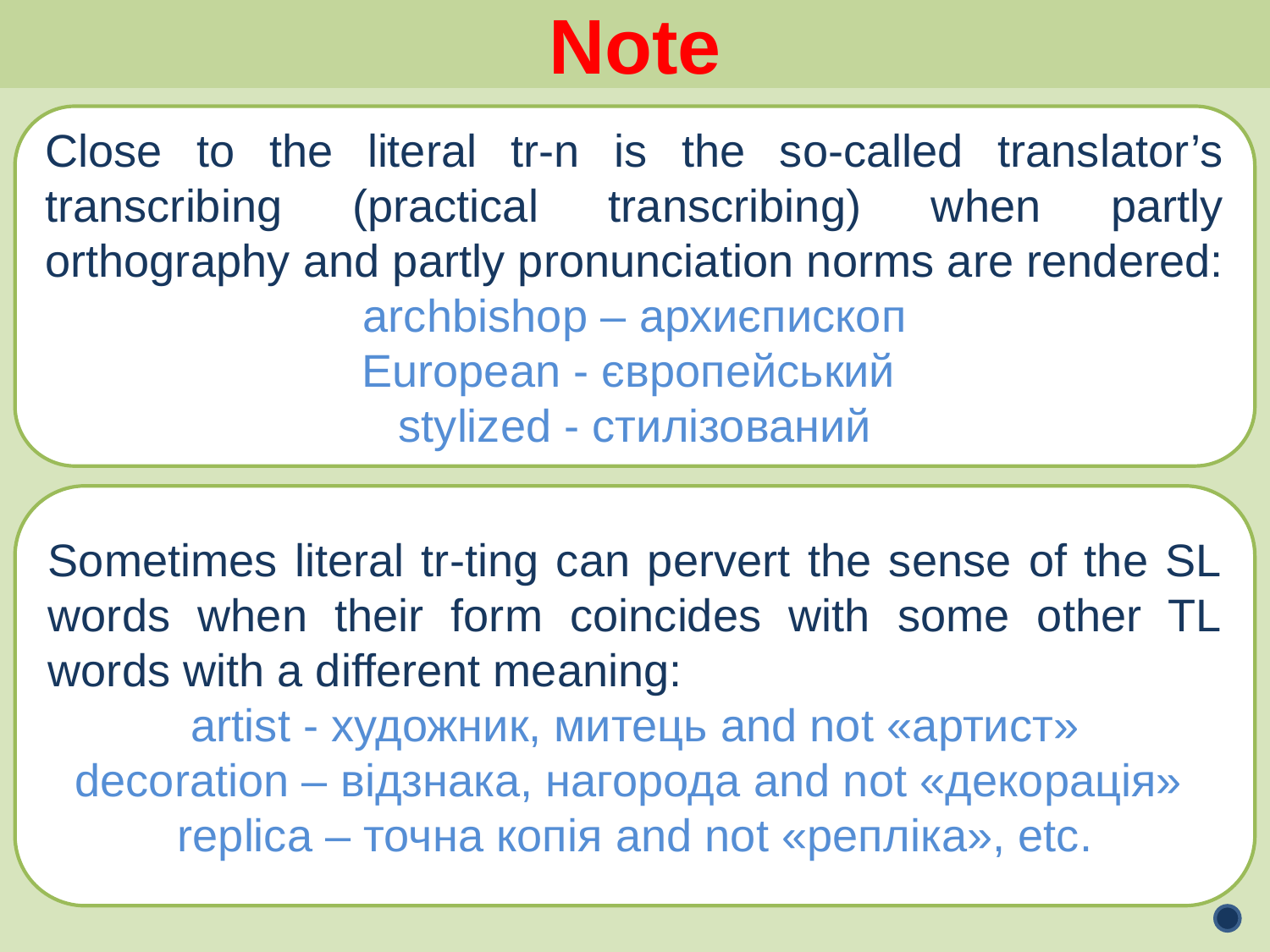

Note
Close to the literal tr-n is the so-called translator’s transcribing (practical transcribing) when partly orthography and partly pronunciation norms are rendered:
archbishop – архиєпископ
European - європейський
stylized - стилізований
Sometimes literal tr-ting can pervert the sense of the SL words when their form coincides with some other TL words with a different meaning:
artist - художник, митець and not «артист»
decoration – відзнака, нагорода and not «декорація»
replica – точна копія and not «репліка», etc.